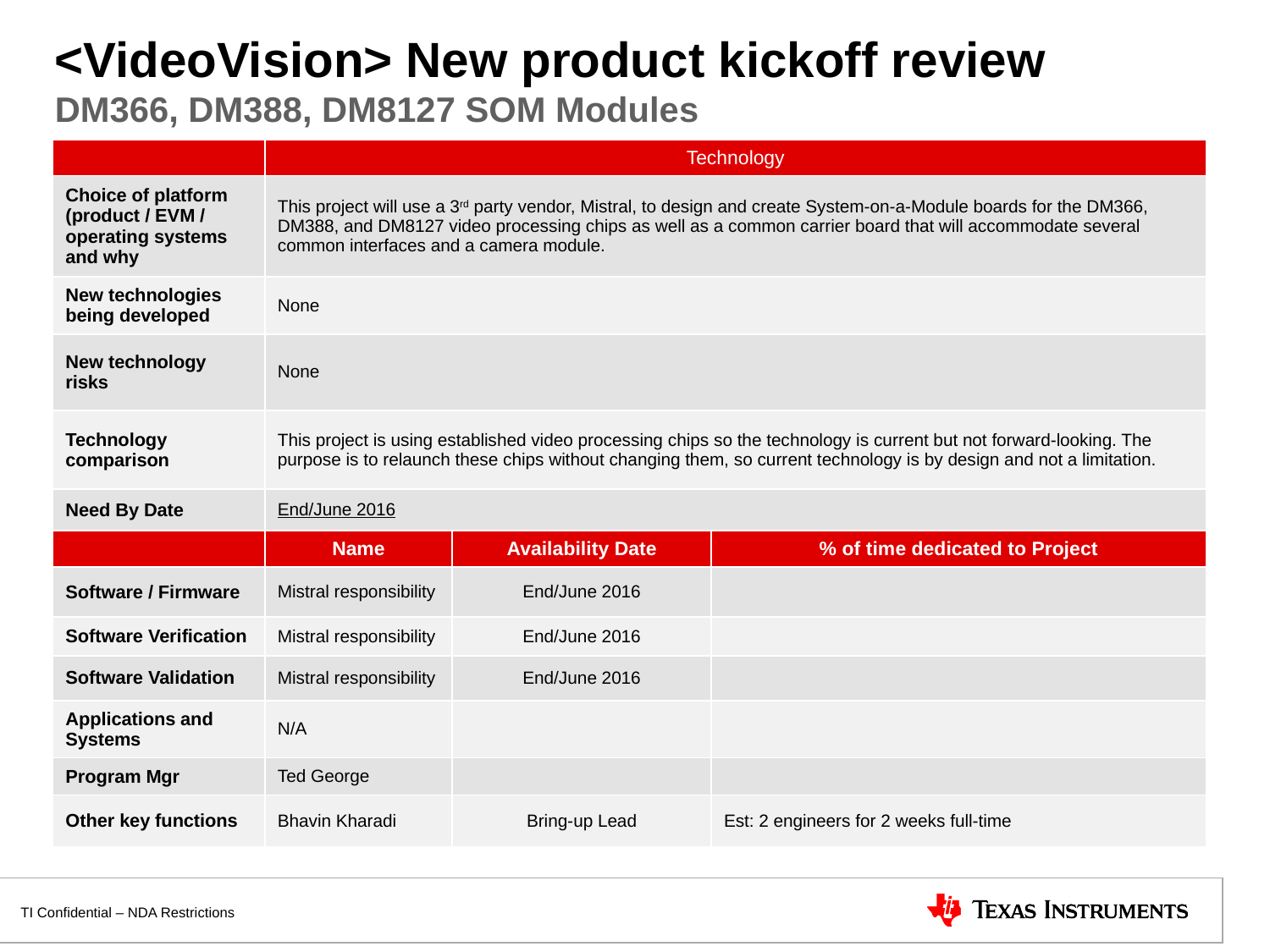

<VideoVision> New product kickoff review
DM366, DM388, DM8127 SOM Modules
|  | Technology |  |  |
| --- | --- | --- | --- |
| Choice of platform (product / EVM / operating systems and why | This project will use a 3rd party vendor, Mistral, to design and create System-on-a-Module boards for the DM366, DM388, and DM8127 video processing chips as well as a common carrier board that will accommodate several common interfaces and a camera module. |  |  |
| New technologies being developed | None |  |  |
| New technology risks | None |  |  |
| Technology comparison | This project is using established video processing chips so the technology is current but not forward-looking. The purpose is to relaunch these chips without changing them, so current technology is by design and not a limitation. |  |  |
| Need By Date | End/June 2016 |  |  |
|  | Name | Availability Date | % of time dedicated to Project |
| Software / Firmware | Mistral responsibility | End/June 2016 |  |
| Software Verification | Mistral responsibility | End/June 2016 |  |
| Software Validation | Mistral responsibility | End/June 2016 |  |
| Applications and Systems | N/A |  |  |
| Program Mgr | Ted George |  |  |
| Other key functions | Bhavin Kharadi | Bring-up Lead | Est: 2 engineers for 2 weeks full-time |